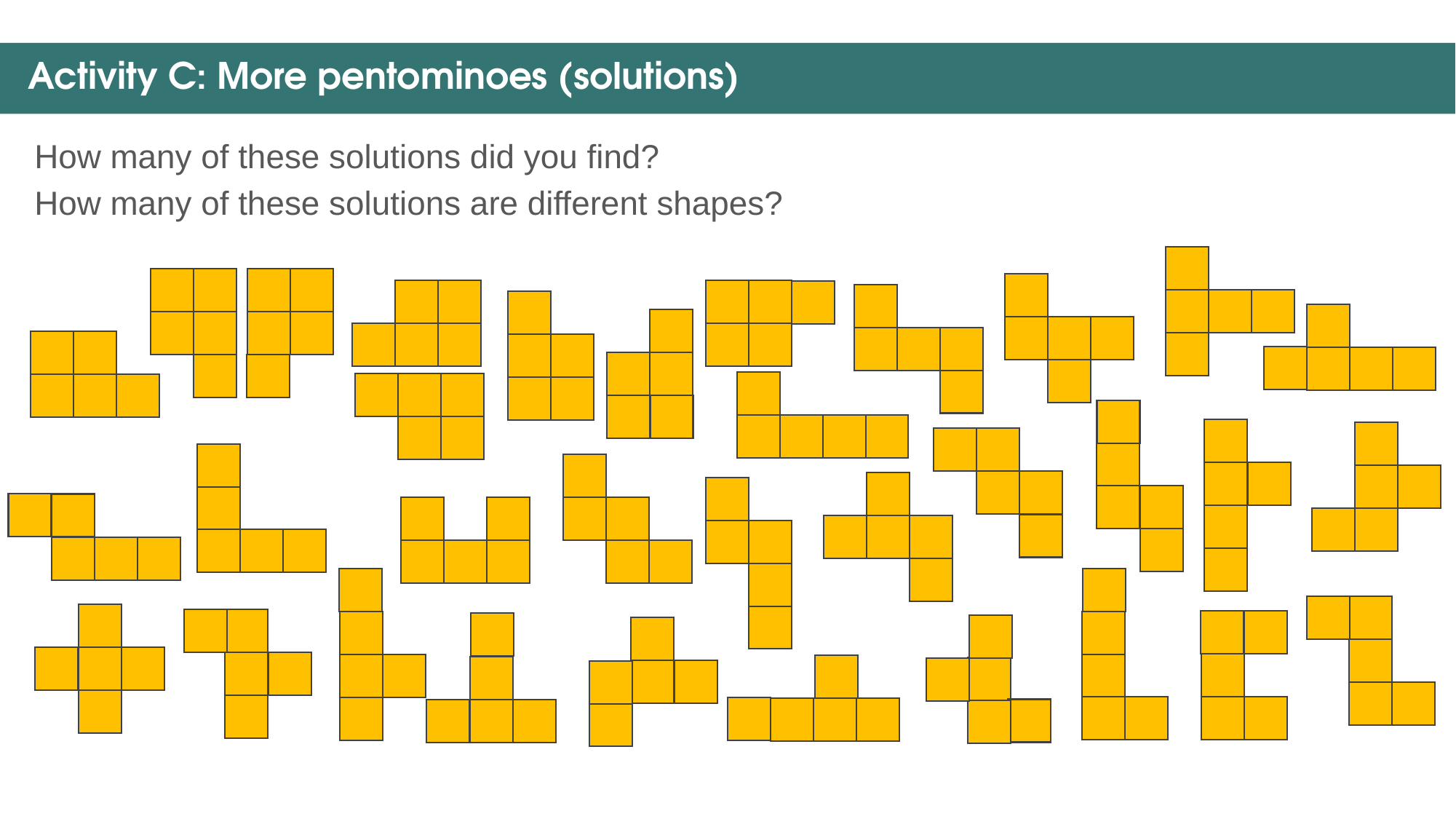

Activity C: More pentominoes (solutions)

How many of these solutions did you find?
How many of these solutions are different shapes?